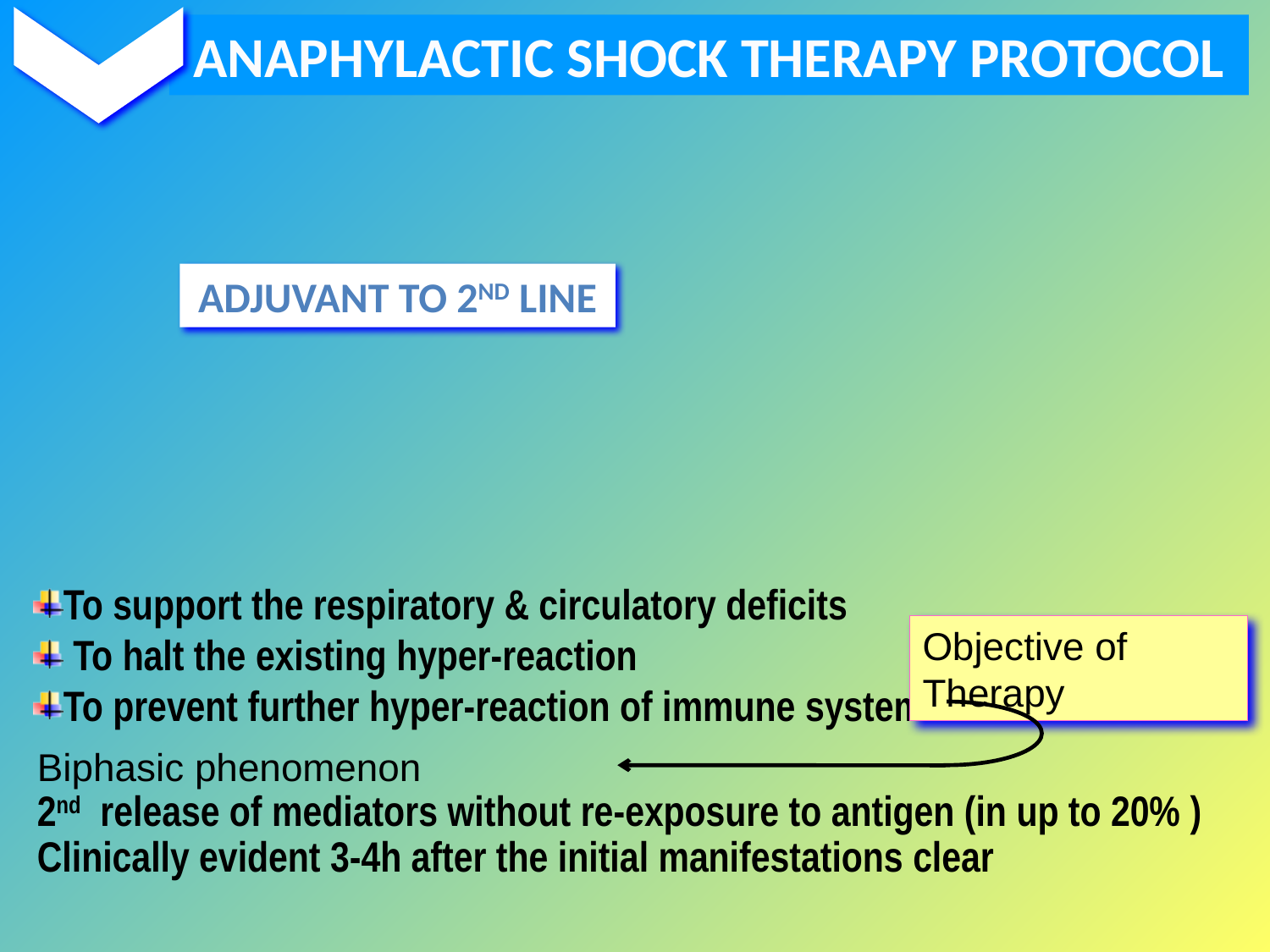

ANAPHYLACTIC SHOCK THERAPY PROTOCOL
Adjuvant to 2nd line
To support the respiratory & circulatory deficits
 To halt the existing hyper-reaction
To prevent further hyper-reaction of immune system
Objective of Therapy

Biphasic phenomenon
2nd  release of mediators without re-exposure to antigen (in up to 20% )
Clinically evident 3-4h after the initial manifestations clear